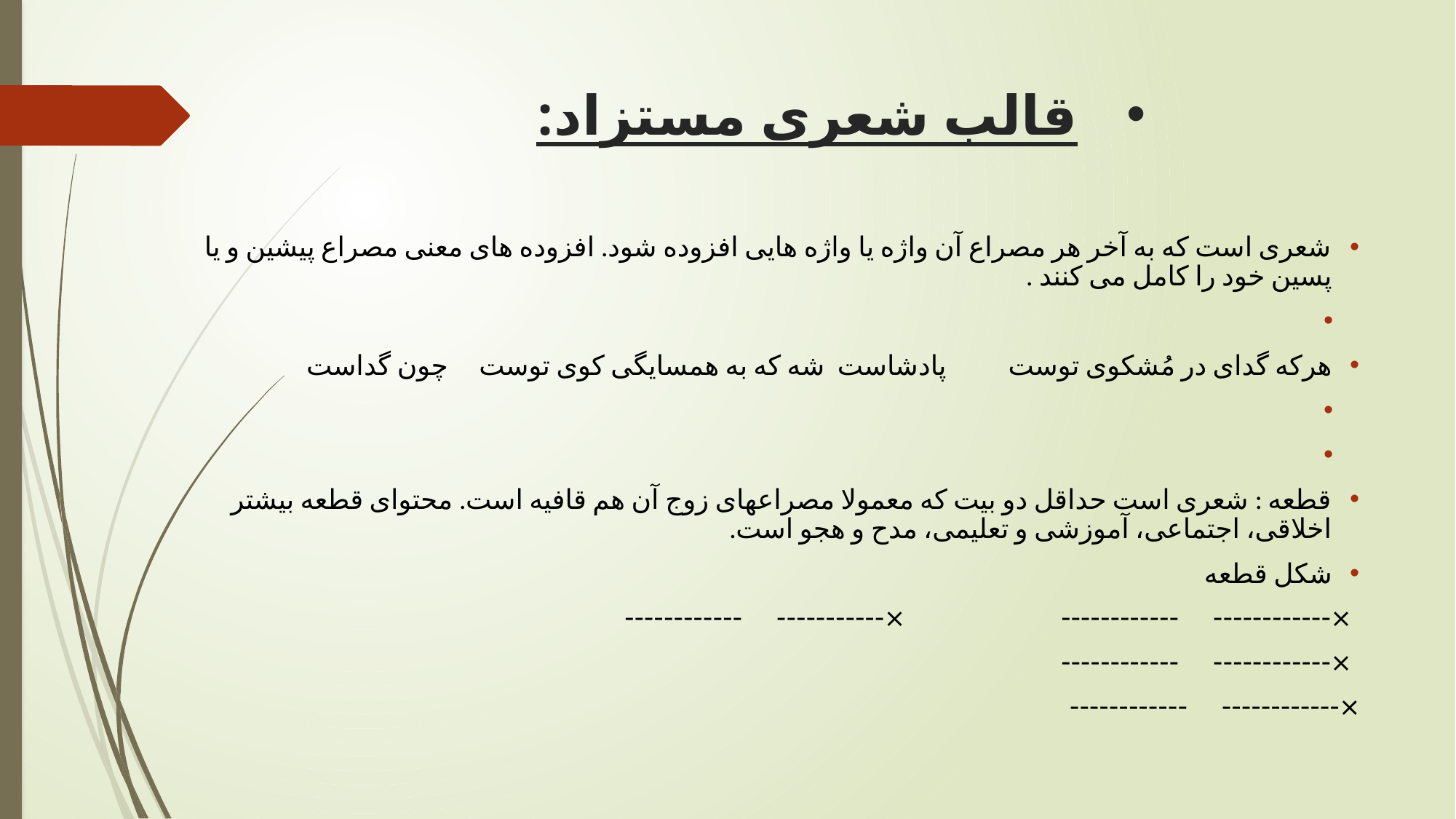

# قالب شعری مستزاد:
شعری است که به آخر هر مصراع آن واژه یا واژه هایی افزوده شود. افزوده های معنی مصراع پیشین و یا پسین خود را کامل می کنند .

هرکه گدای در مُشکوی توست          پادشاست 	 شه که به همسایگی کوی توست     چون گداست

قطعه : شعری است حداقل دو بیت که معمولا مصراعهای زوج آن هم قافیه است. محتوای قطعه بیشتر اخلاقی، اجتماعی، آموزشی و تعلیمی، مدح و هجو است.
شکل قطعه
	 	------------    -----------×	 	------------    ------------×
	 	------------    ------------×
	 	------------    ------------×